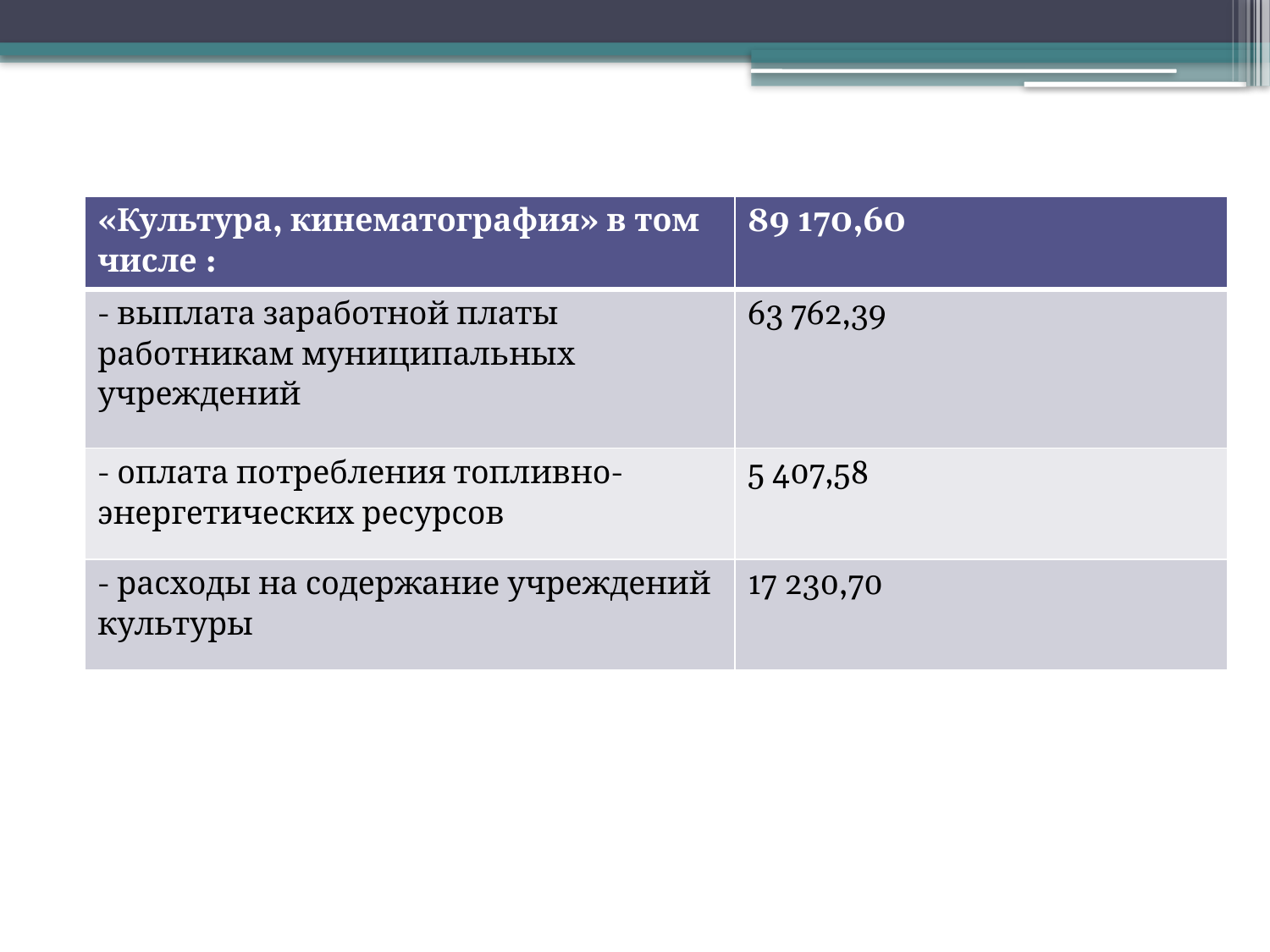

| «Культура, кинематография» в том числе : | 89 170,60 |
| --- | --- |
| - выплата заработной платы работникам муниципальных учреждений | 63 762,39 |
| - оплата потребления топливно-энергетических ресурсов | 5 407,58 |
| - расходы на содержание учреждений культуры | 17 230,70 |